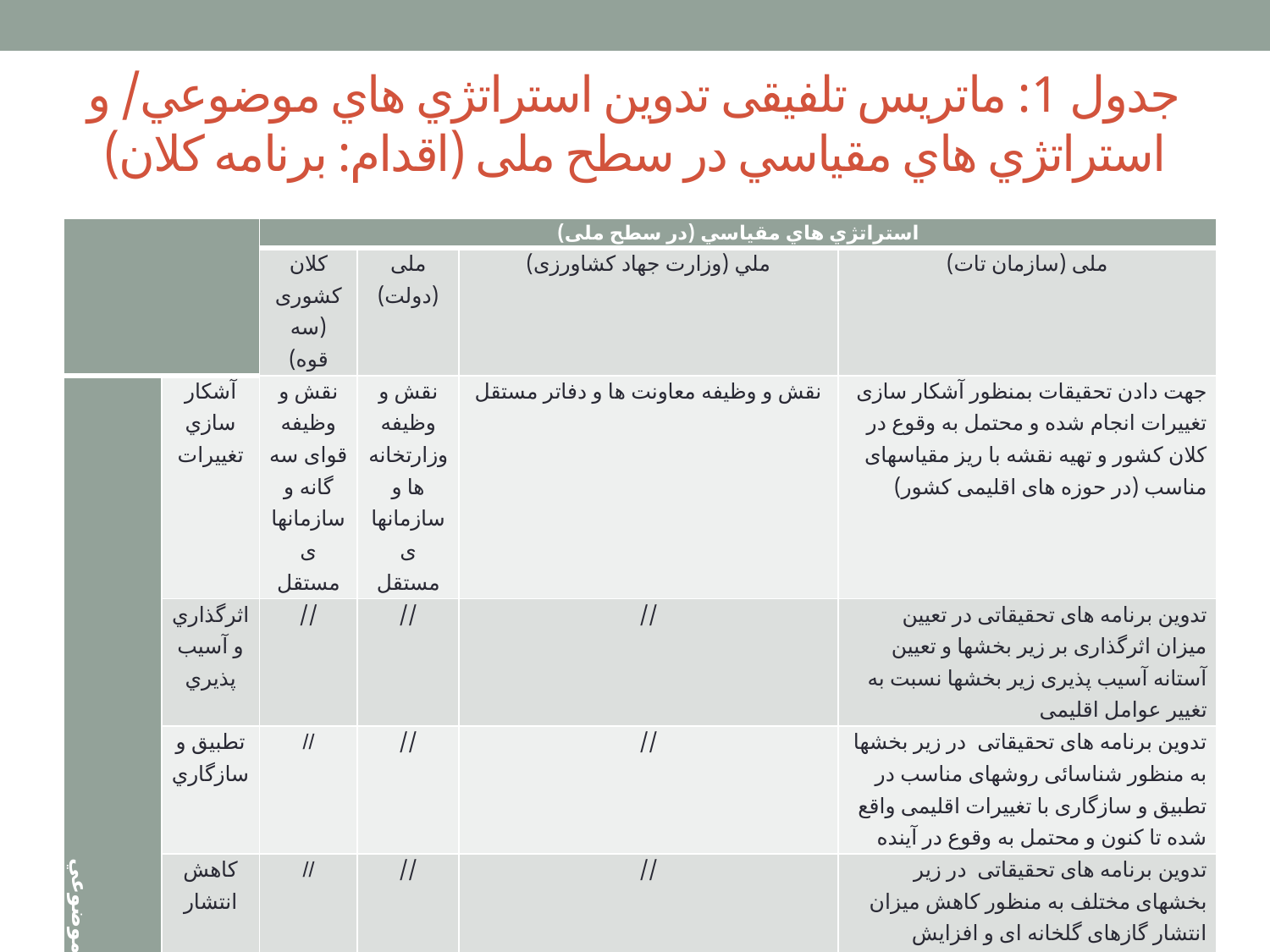

# جدول 1: ماتريس تلفیقی تدوین استراتژي هاي موضوعي/ و استراتژي هاي مقياسي در سطح ملی (اقدام: برنامه کلان)
|  |  | استراتژي هاي مقياسي (در سطح ملی) |  |  |  |
| --- | --- | --- | --- | --- | --- |
|  |  | کلان کشوری (سه قوه) | ملی (دولت) | ملي (وزارت جهاد کشاورزی) | ملی (سازمان تات) |
| استراتژي هاي موضوعي | آشکار سازي تغييرات | نقش و وظیفه قوای سه گانه و سازمانهای مستقل | نقش و وظیفه وزارتخانه ها و سازمانهای مستقل | نقش و وظیفه معاونت ها و دفاتر مستقل | جهت دادن تحقیقات بمنظور آشکار سازی تغییرات انجام شده و محتمل به وقوع در کلان کشور و تهیه نقشه با ریز مقیاسهای مناسب (در حوزه های اقلیمی کشور) |
|  | اثرگذاري و آسيب پذيري | // | // | // | تدوین برنامه های تحقیقاتی در تعیین میزان اثرگذاری بر زیر بخشها و تعیین آستانه آسیب پذیری زیر بخشها نسبت به تغییر عوامل اقلیمی |
|  | تطبيق و سازگاري | // | // | // | تدوین برنامه های تحقیقاتی در زیر بخشها به منظور شناسائی روشهای مناسب در تطبیق و سازگاری با تغییرات اقلیمی واقع شده تا کنون و محتمل به وقوع در آینده |
|  | کاهش انتشار | // | // | // | تدوین برنامه های تحقیقاتی در زیر بخشهای مختلف به منظور کاهش میزان انتشار گازهای گلخانه ای و افزایش شناسائی روشهای مناسب در افزایش سطح عرصه های جذب گازهای گلخانه ای |